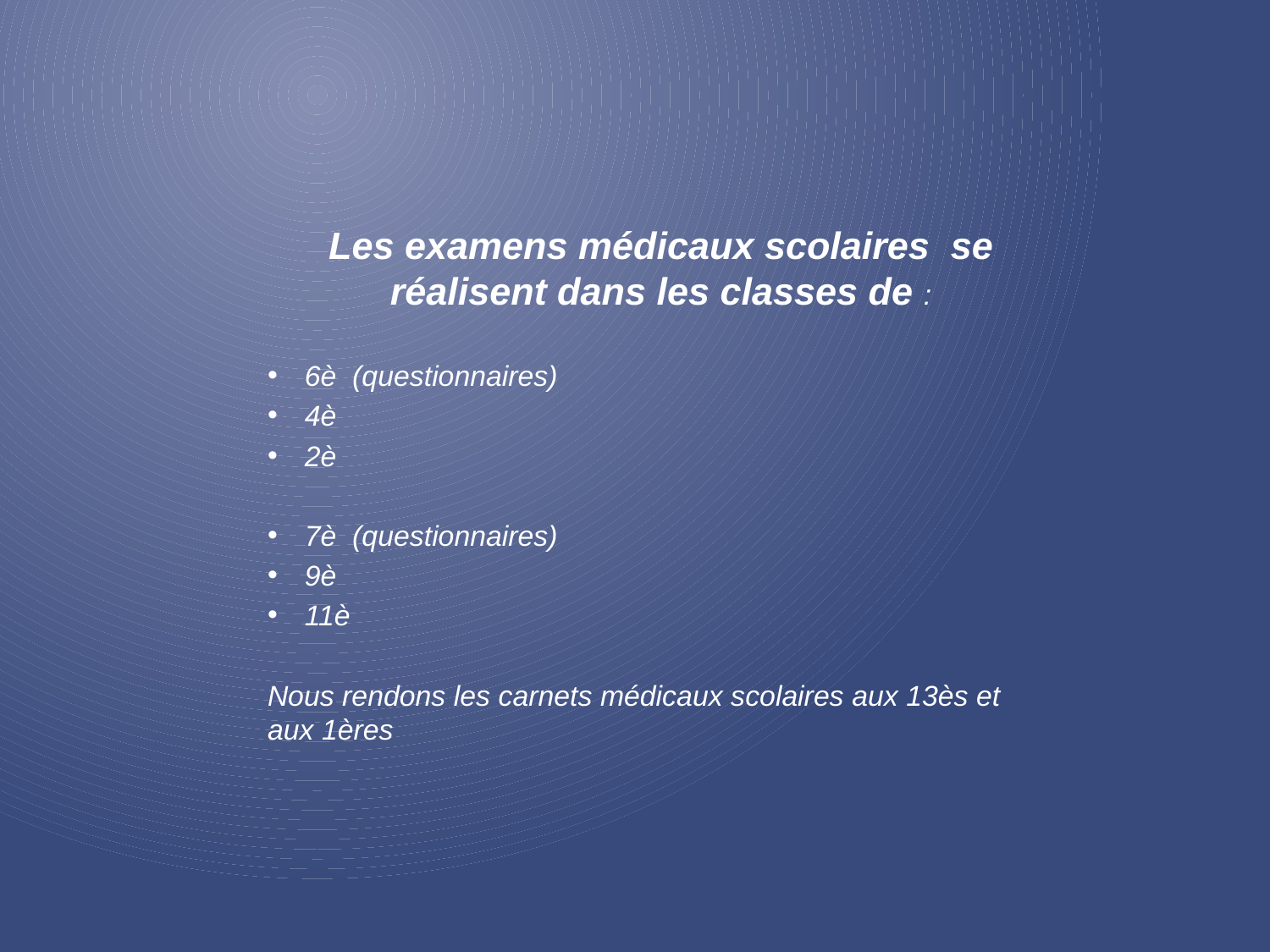

Les examens médicaux scolaires  se réalisent dans les classes de :

6è  (questionnaires)
4è
2è

7è  (questionnaires)
9è
11è

Nous rendons les carnets médicaux scolaires aux 13ès et aux 1ères